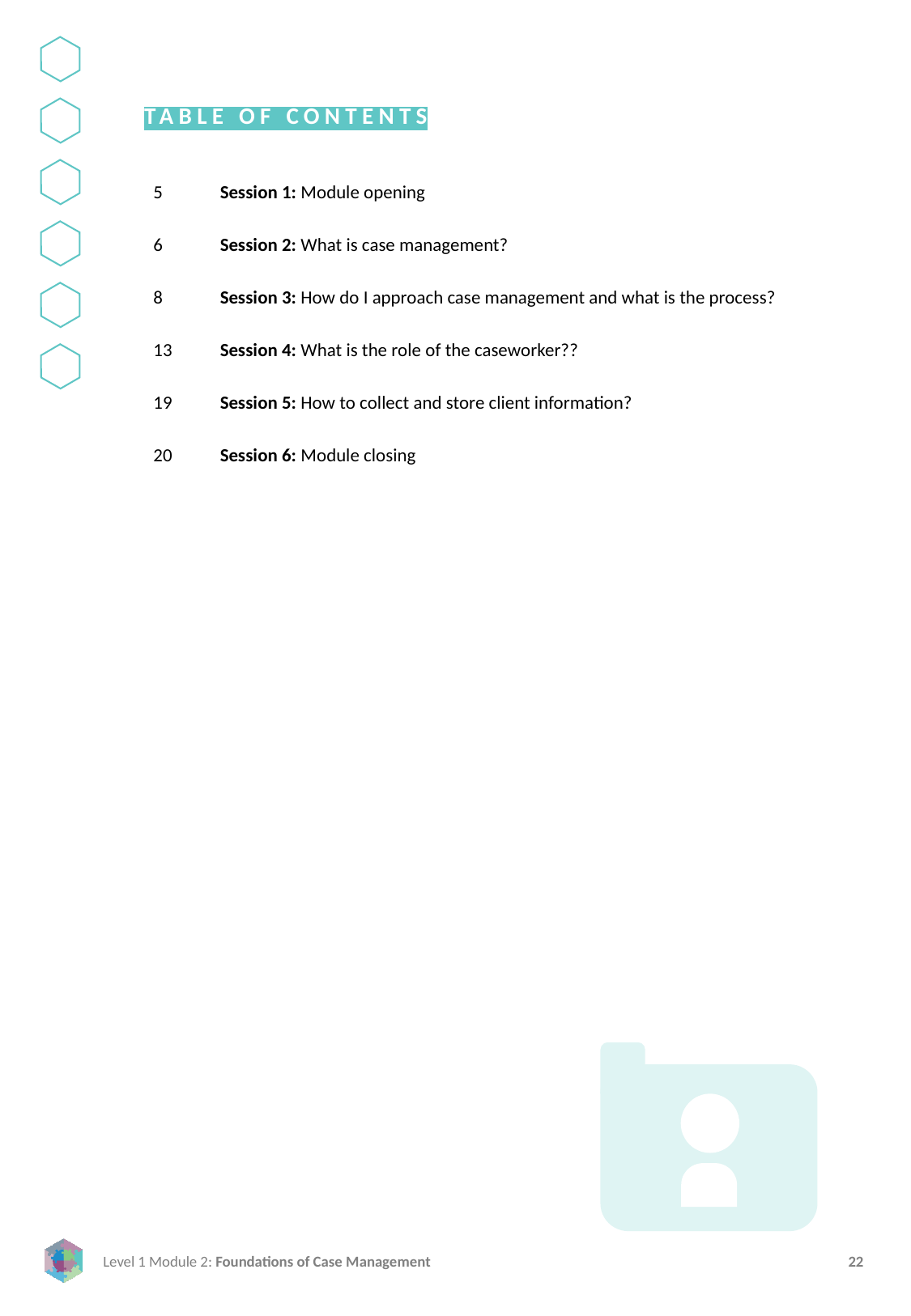

TABLE OF CONTENTS

5
6
8
13
19
20
Session 1: Module opening
Session 2: What is case management?
Session 3: How do I approach case management and what is the process?
Session 4: What is the role of the caseworker??
Session 5: How to collect and store client information?
Session 6: Module closing